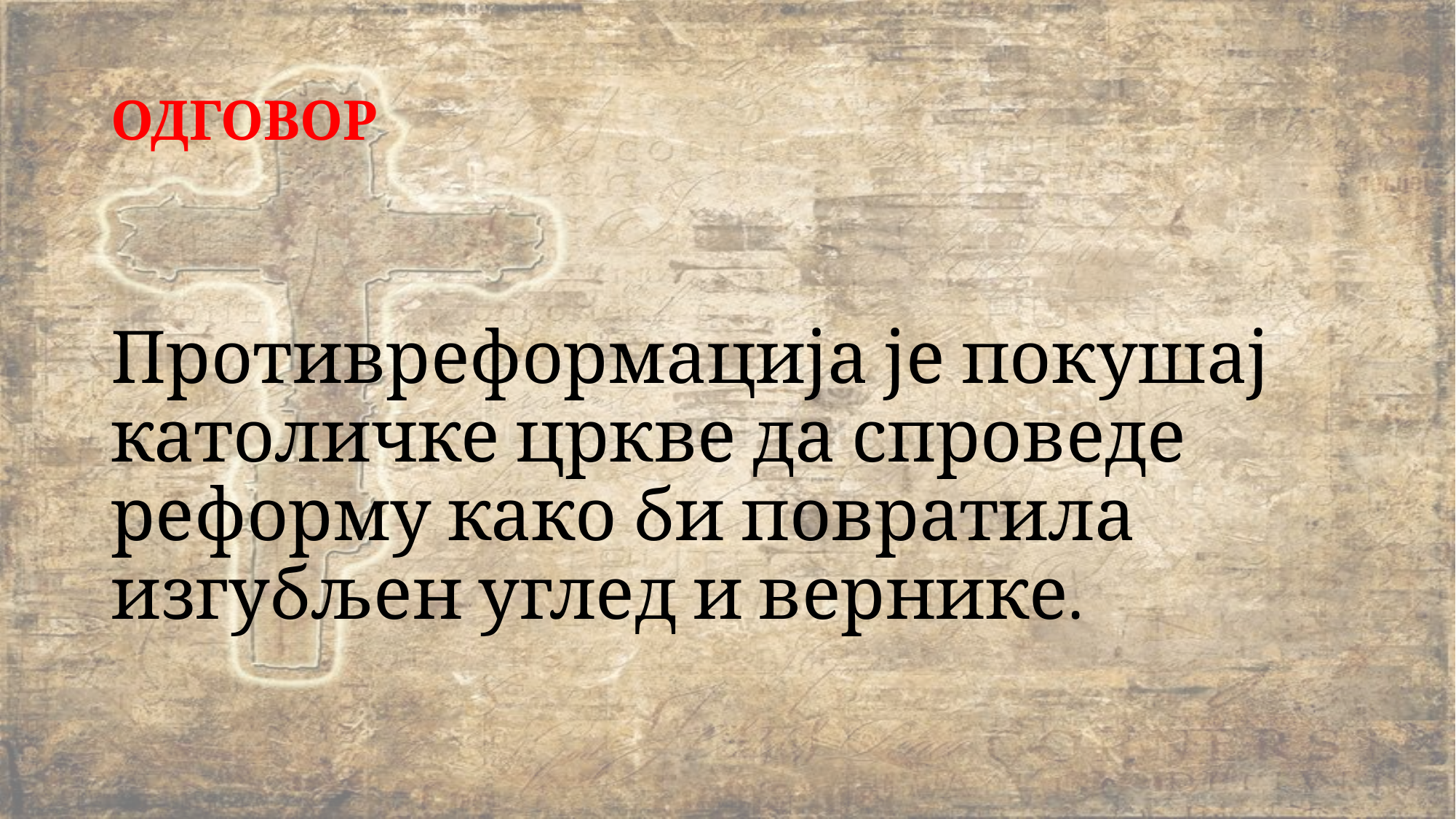

# ОДГОВОР
Противреформација је покушај католичке цркве да спроведе реформу како би повратила изгубљен углед и вернике.